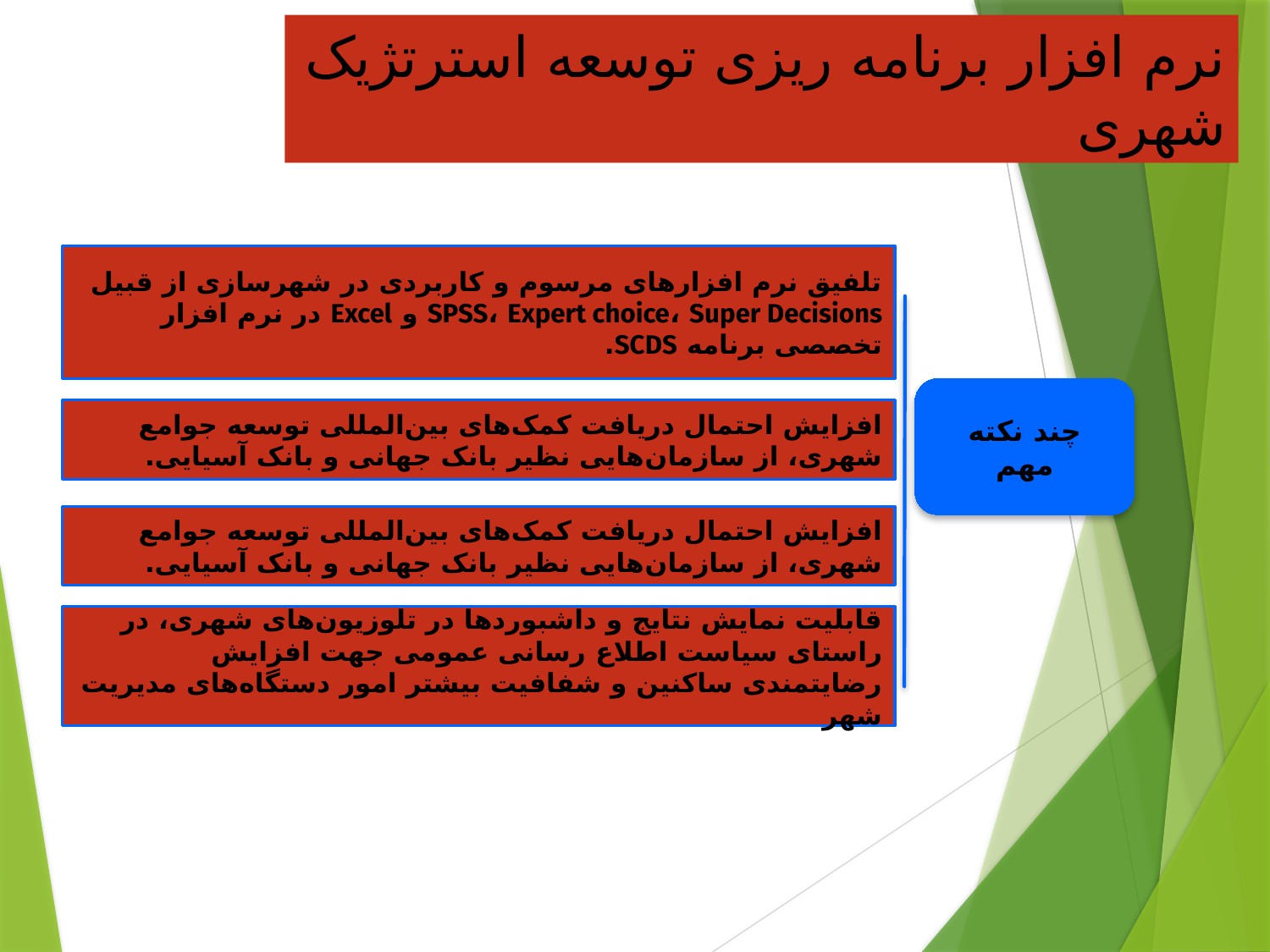

نرم افزار برنامه ریزی توسعه استرتژیک شهری
تلفیق نرم افزارهای مرسوم و کاربردی در شهرسازی از قبیل SPSS، Expert choice، Super Decisions و Excel در نرم افزار تخصصی برنامه SCDS.
چند نکته مهم
افزایش احتمال دریافت کمک‌های بین‌المللی توسعه جوامع شهری، از سازمان‌هایی نظیر بانک جهانی و بانک آسیایی.
افزایش احتمال دریافت کمک‌های بین‌المللی توسعه جوامع شهری، از سازمان‌هایی نظیر بانک جهانی و بانک آسیایی.
قابلیت نمایش نتایج و داشبوردها در تلوزیون‌های شهری، در راستای سیاست اطلاع‌ رسانی عمومی جهت افزایش رضایتمندی ساکنین و شفافیت بیشتر امور دستگاه‌های مدیریت شهر